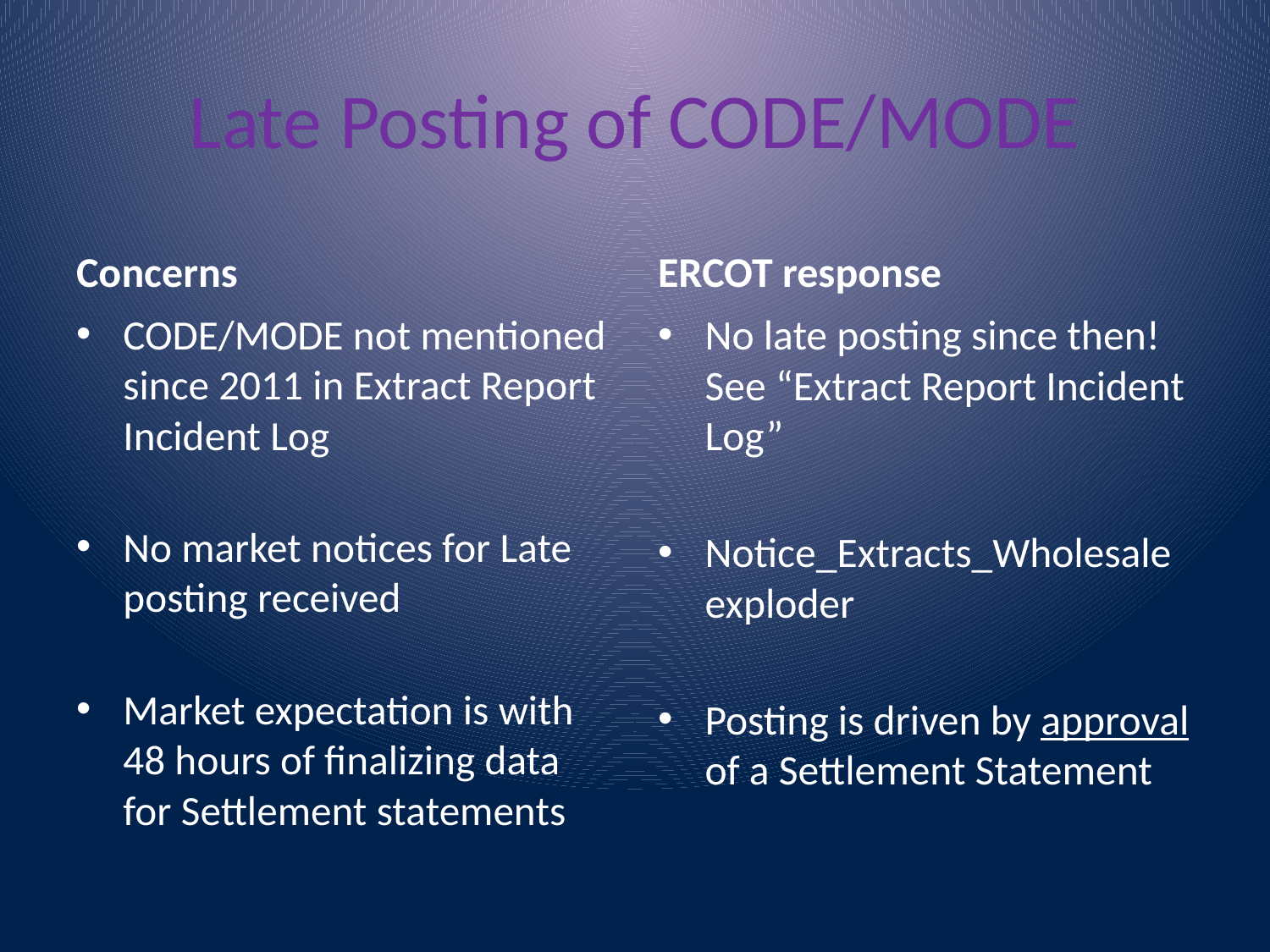

# Late Posting of CODE/MODE
Concerns
ERCOT response
CODE/MODE not mentioned since 2011 in Extract Report Incident Log

No market notices for Late posting received

Market expectation is with 48 hours of finalizing data for Settlement statements

No late posting since then!  See “Extract Report Incident Log”

Notice_Extracts_Wholesale exploder

Posting is driven by approval of a Settlement Statement